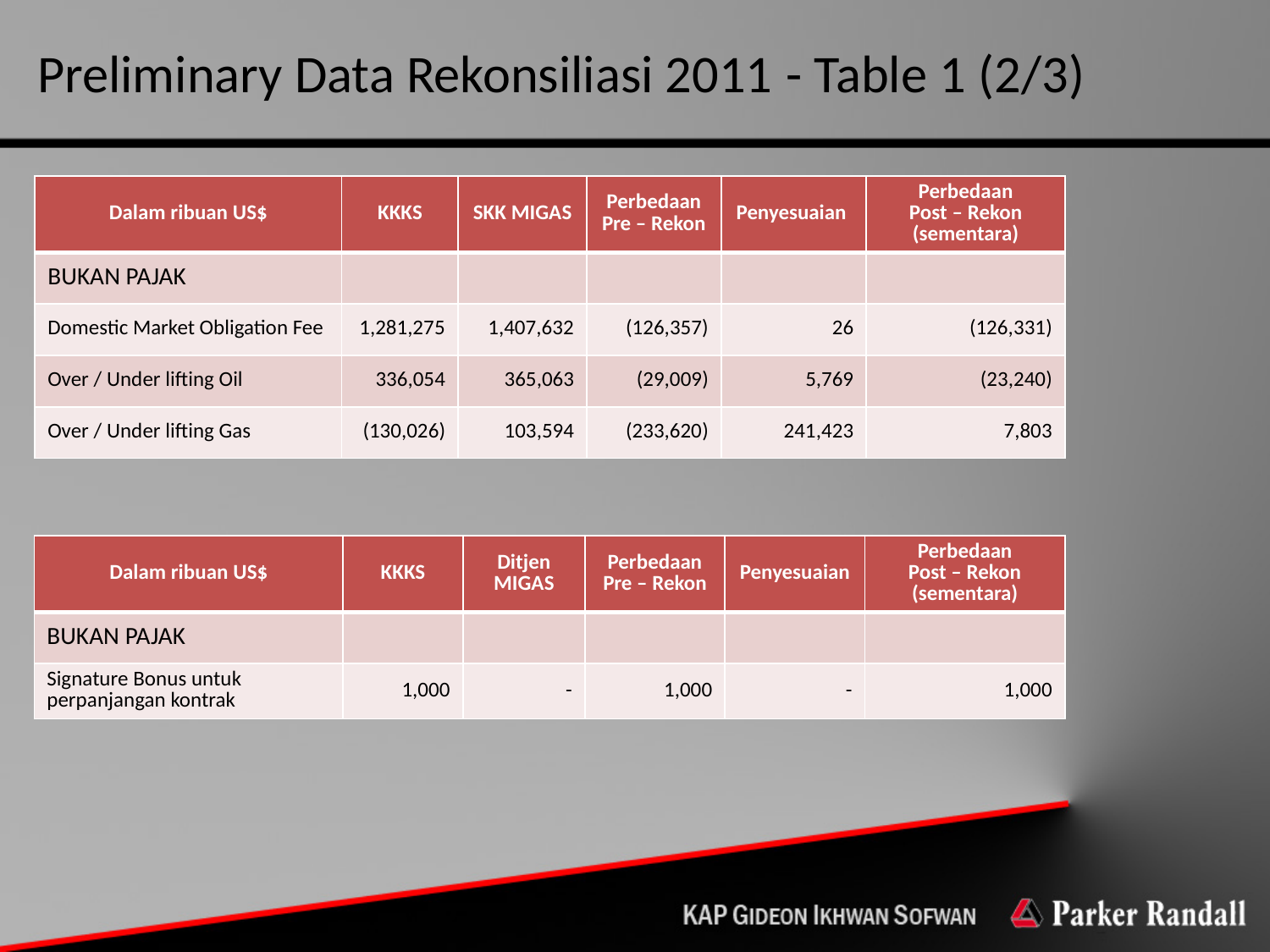

Preliminary Data Rekonsiliasi 2011 - Table 1 (2/3)
| Dalam ribuan US$ | KKKS | SKK MIGAS | Perbedaan Pre – Rekon | Penyesuaian | Perbedaan Post – Rekon (sementara) |
| --- | --- | --- | --- | --- | --- |
| BUKAN PAJAK |  |  |  |  |  |
| Domestic Market Obligation Fee | 1,281,275 | 1,407,632 | (126,357) | 26 | (126,331) |
| Over / Under lifting Oil | 336,054 | 365,063 | (29,009) | 5,769 | (23,240) |
| Over / Under lifting Gas | (130,026) | 103,594 | (233,620) | 241,423 | 7,803 |
| Dalam ribuan US$ | KKKS | Ditjen MIGAS | Perbedaan Pre – Rekon | Penyesuaian | Perbedaan Post – Rekon (sementara) |
| --- | --- | --- | --- | --- | --- |
| BUKAN PAJAK |  |  |  |  |  |
| Signature Bonus untuk perpanjangan kontrak | 1,000 | - | 1,000 | - | 1,000 |